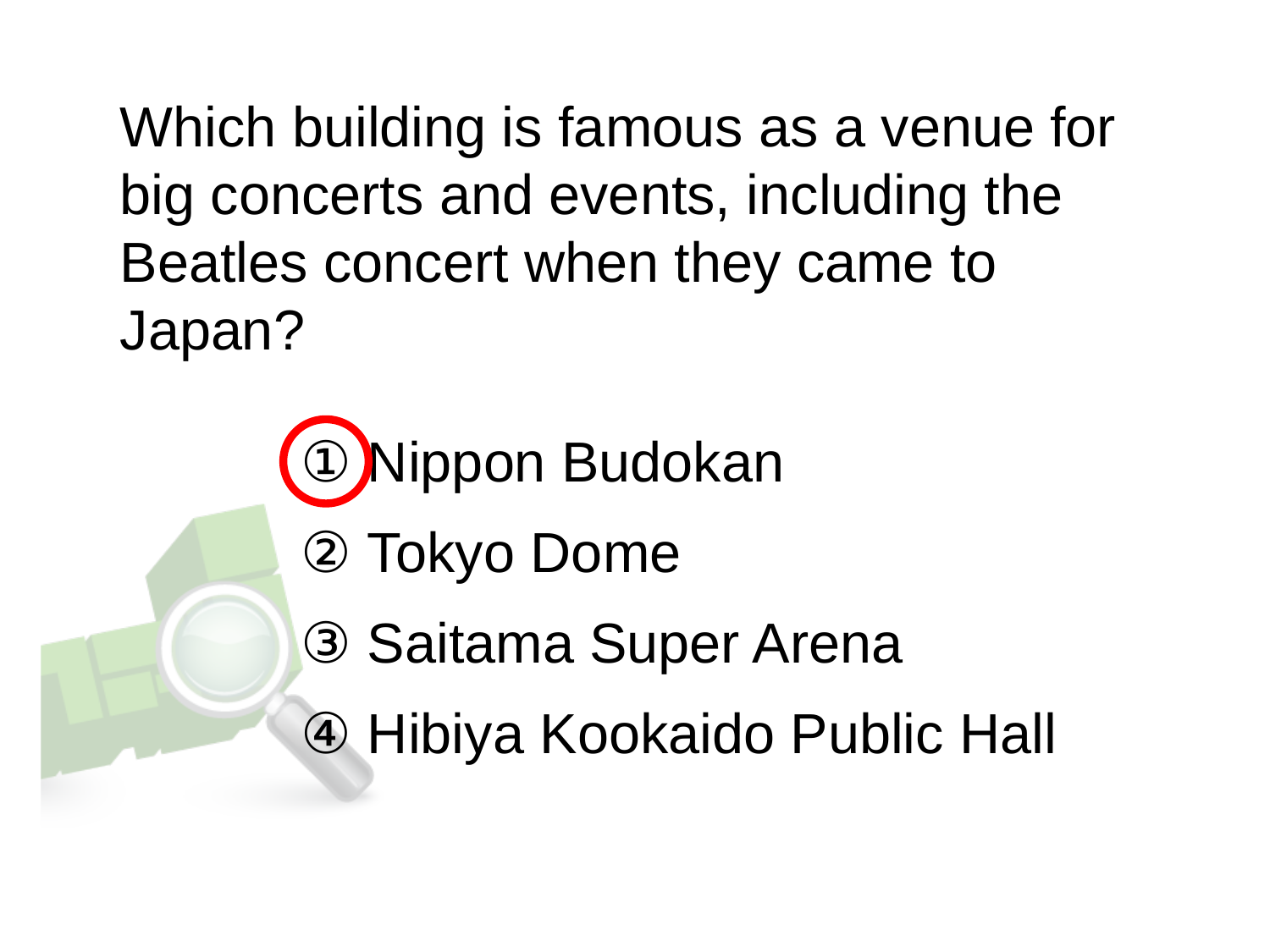

# Which building is famous as a venue for big concerts and events, including the Beatles concert when they came to Japan?

① Nippon Budokan
② Tokyo Dome
③ Saitama Super Arena
④ Hibiya Kookaido Public Hall